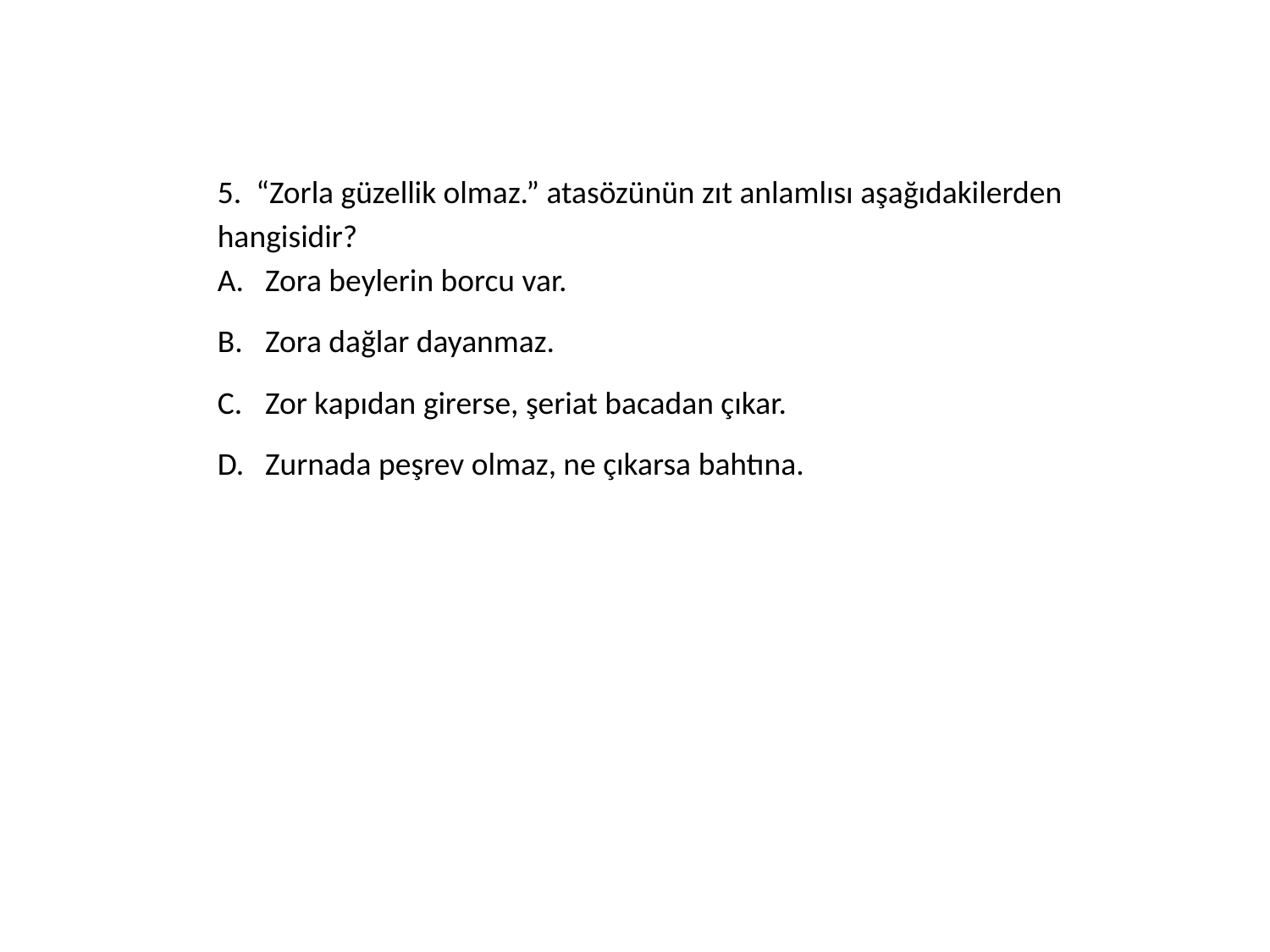

5.  “Zorla güzellik olmaz.” atasözünün zıt anlamlısı aşağıdakilerden hangisidir?
Zora beylerin borcu var.
Zora dağlar dayanmaz.
Zor kapıdan girerse, şeriat bacadan çıkar.
Zurnada peşrev olmaz, ne çıkarsa bahtına.